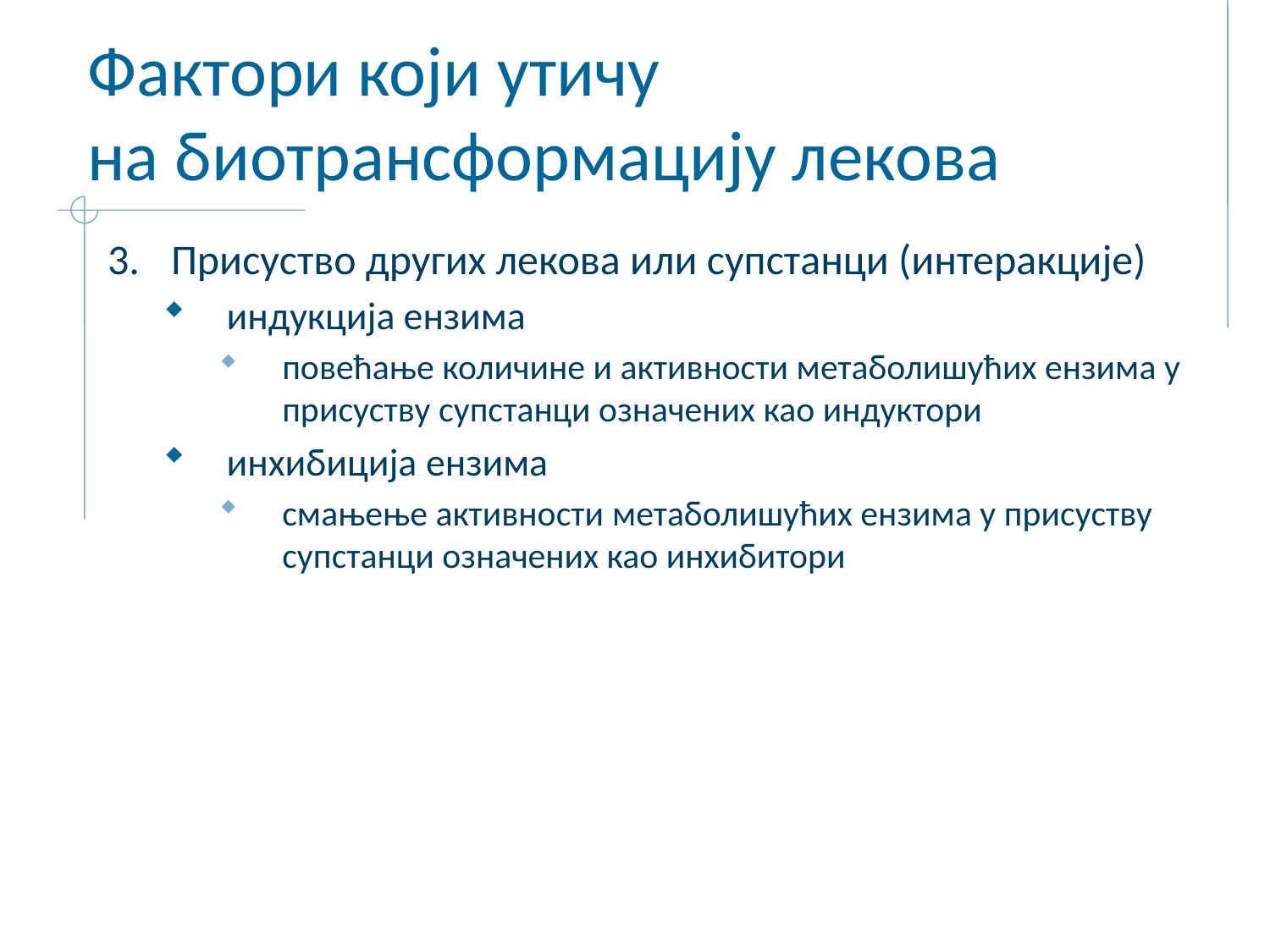

# Фактори који утичу на биотрансформацију лекова
Присуство других лекова или супстанци (интеракције)
индукција ензима
повећање количине и активности метаболишућих ензима у присуству супстанци означених као индуктори
инхибиција ензима
смањење активности метаболишућих ензима у присуству супстанци означених као инхибитори